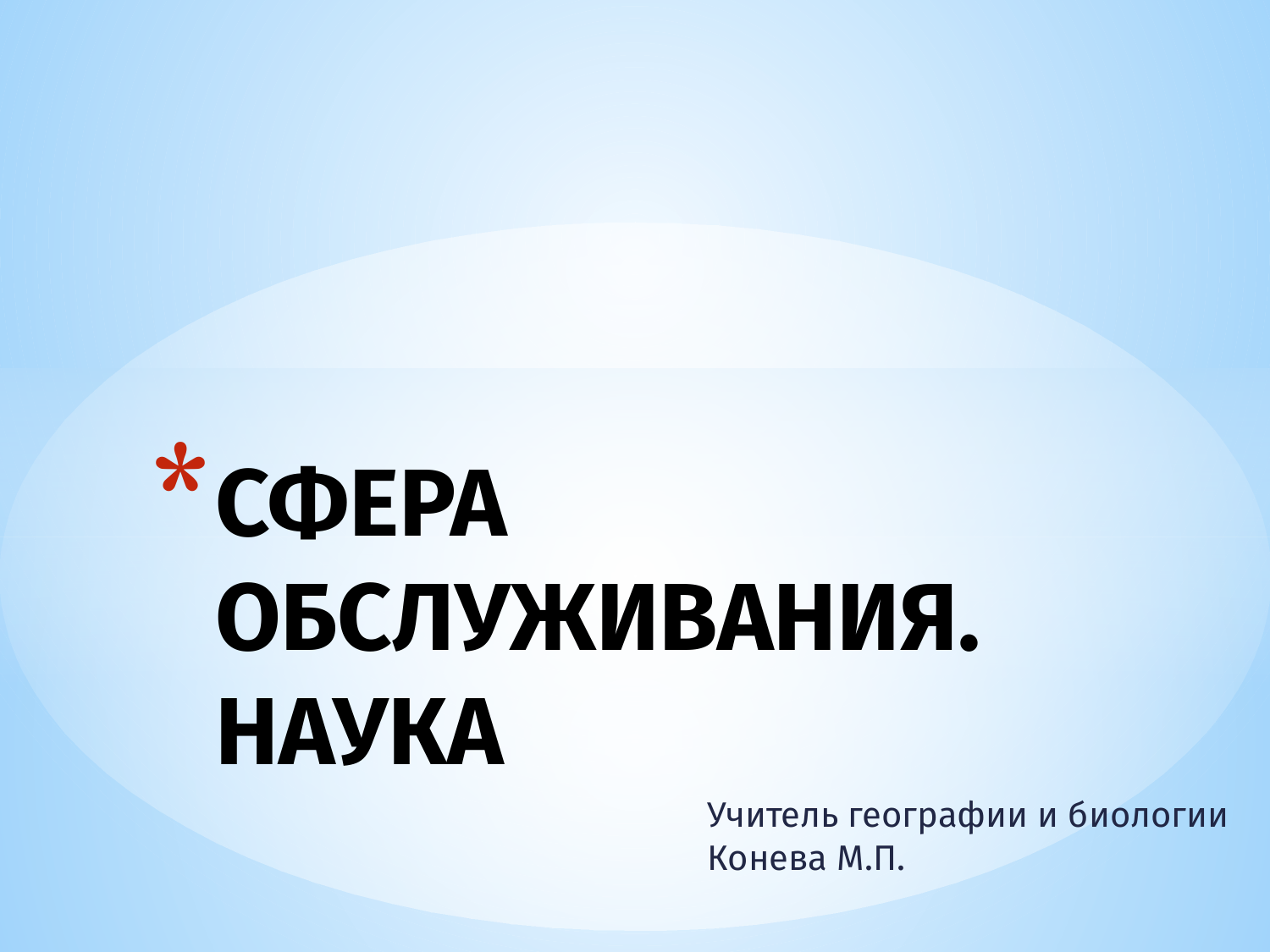

# СФЕРА ОБСЛУЖИВАНИЯ. НАУКА
Учитель географии и биологии Конева М.П.